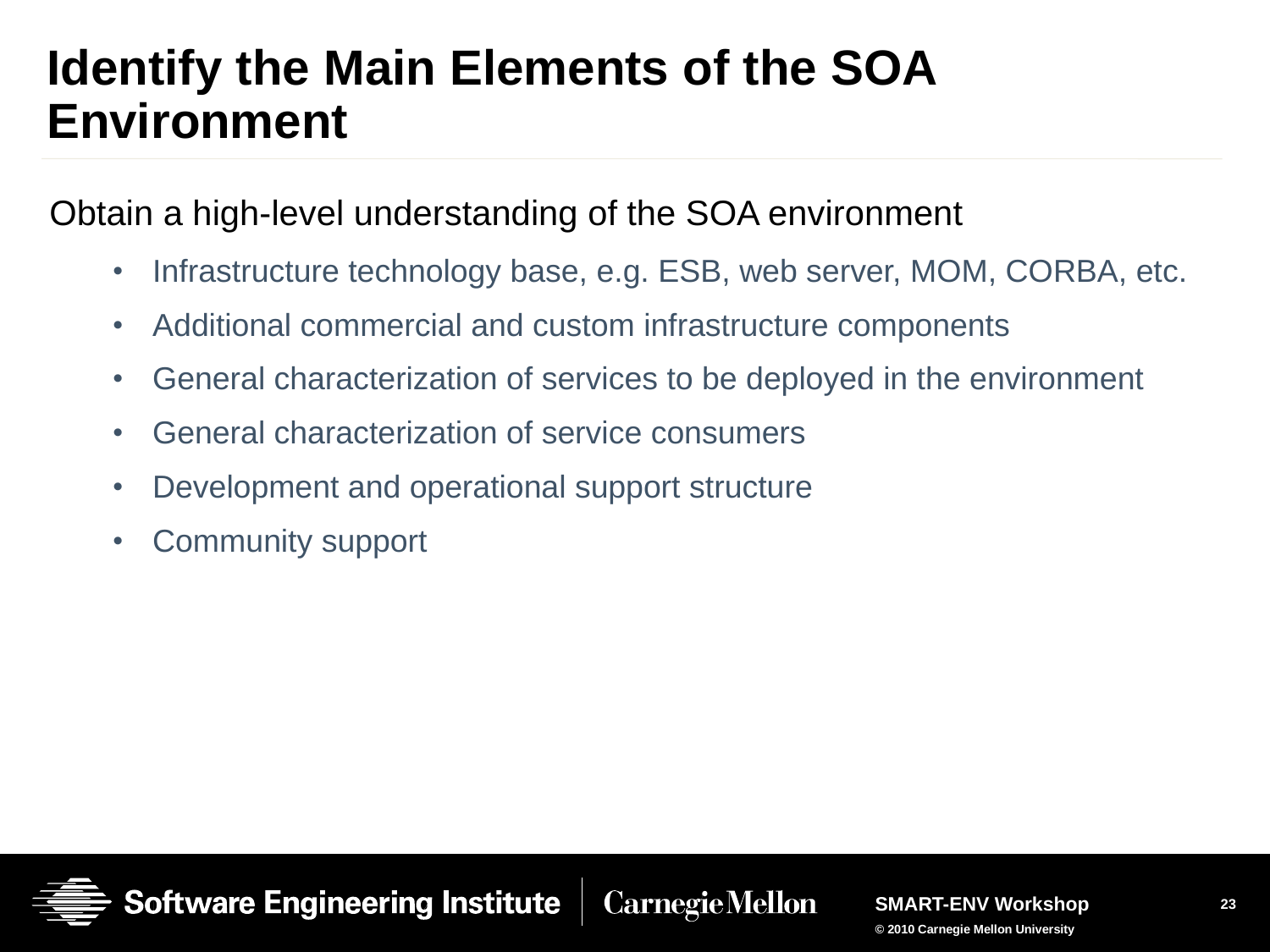

# Identify the Main Elements of the SOA Environment
Obtain a high-level understanding of the SOA environment
Infrastructure technology base, e.g. ESB, web server, MOM, CORBA, etc.
Additional commercial and custom infrastructure components
General characterization of services to be deployed in the environment
General characterization of service consumers
Development and operational support structure
Community support